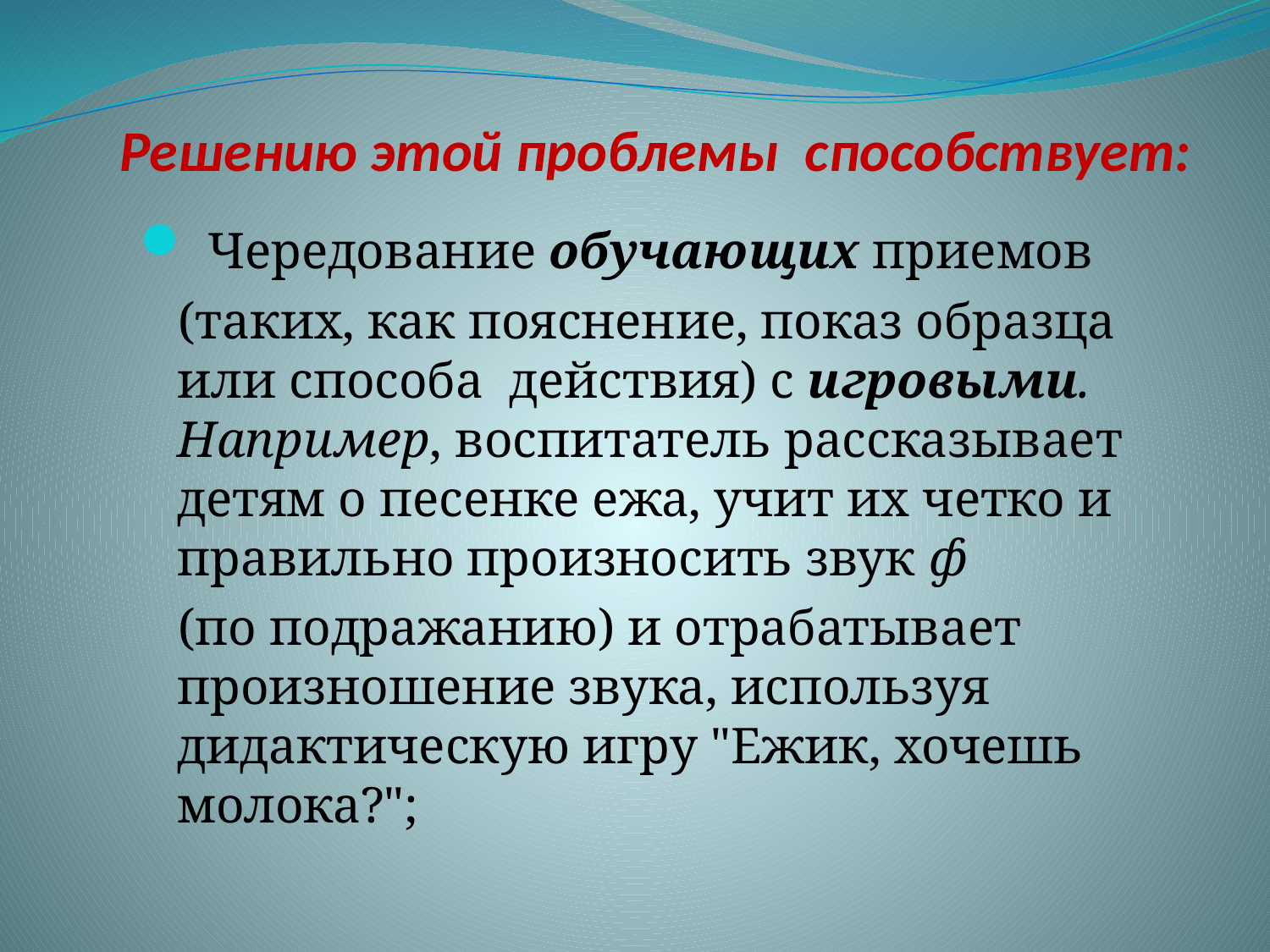

# Решению этой проблемы  способствует:
 Чередование обучающих приемов
   (таких, как пояснение, показ образца или способа  действия) с игровыми. Например, воспитатель рассказывает детям о песенке ежа, учит их четко и правильно произносить звук ф
   (по подражанию) и отрабатывает произношение звука, используя дидактическую игру "Ежик, хочешь молока?";